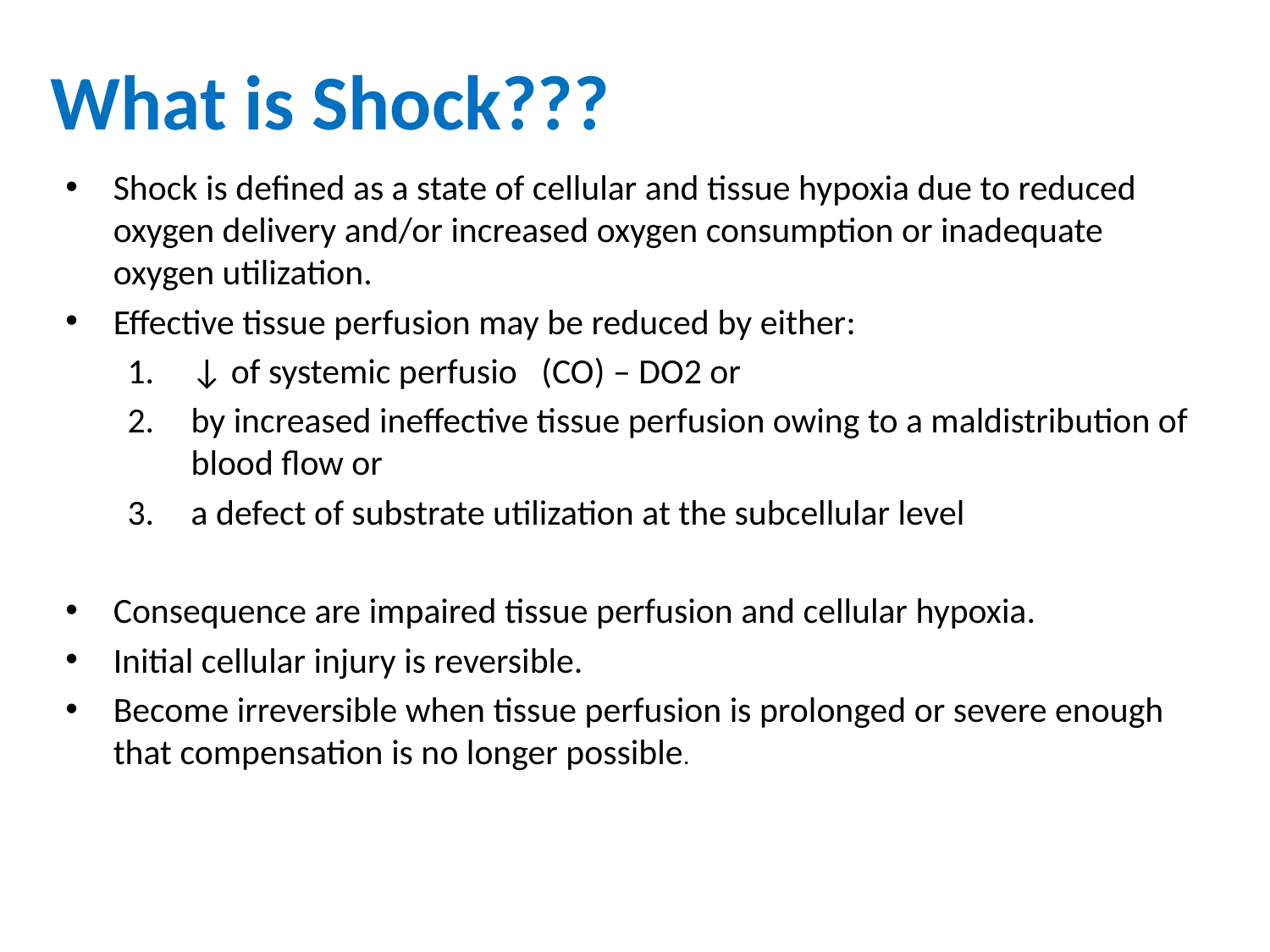

# What is Shock???
Shock is defined as a state of cellular and tissue hypoxia due to reduced oxygen delivery and/or increased oxygen consumption or inadequate oxygen utilization.
Effective tissue perfusion may be reduced by either:
↓ of systemic perfusio   (CO) – DO2 or
by increased ineffective tissue perfusion owing to a maldistribution of blood flow or
a defect of substrate utilization at the subcellular level

Consequence are impaired tissue perfusion and cellular hypoxia.
Initial cellular injury is reversible.
Become irreversible when tissue perfusion is prolonged or severe enough that compensation is no longer possible.